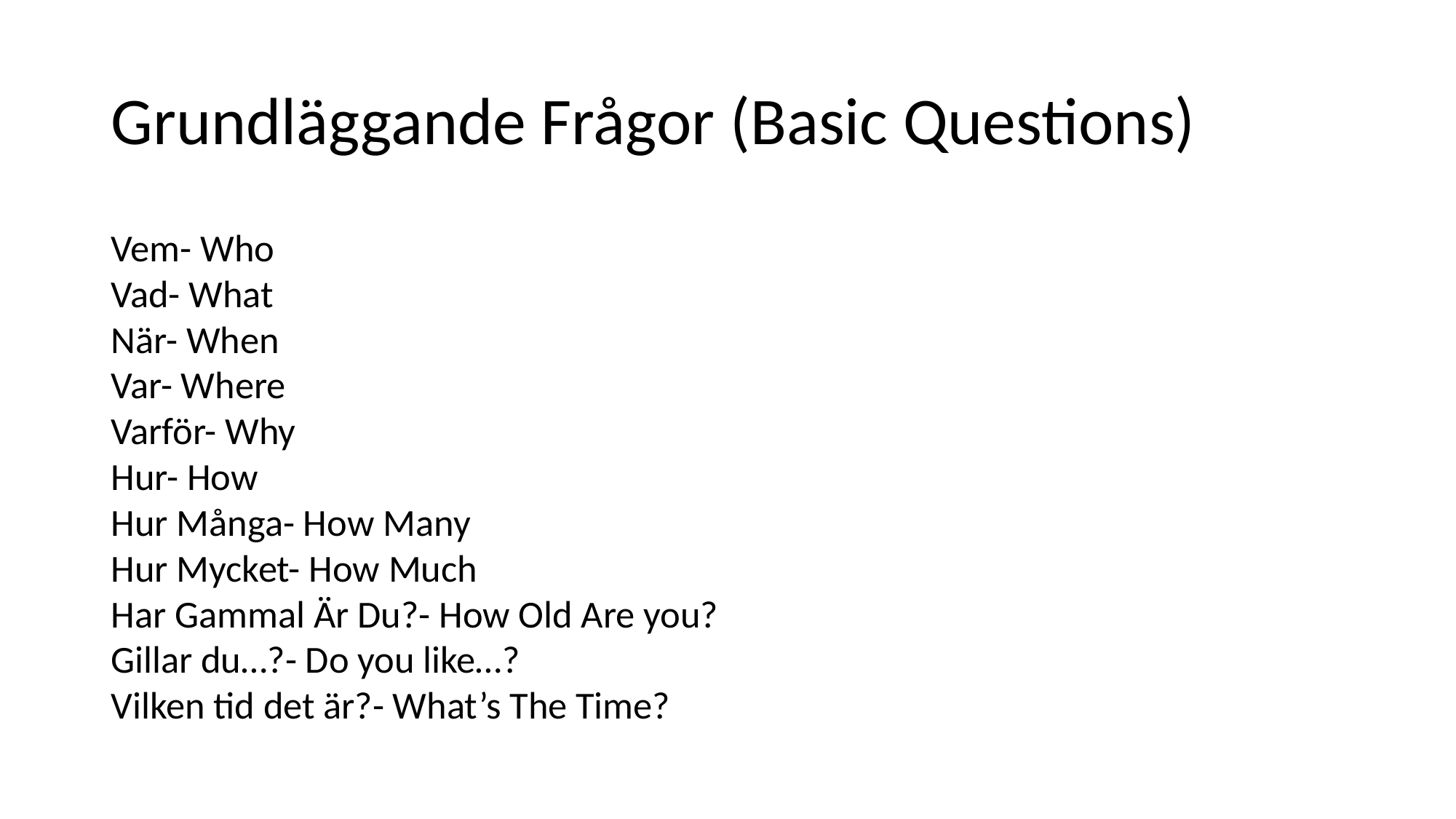

# Grundläggande Frågor (Basic Questions)
Vem- Who
Vad- What
När- When
Var- Where
Varför- Why
Hur- How
Hur Många- How Many
Hur Mycket- How Much
Har Gammal Är Du?- How Old Are you?
Gillar du…?- Do you like…?
Vilken tid det är?- What’s The Time?